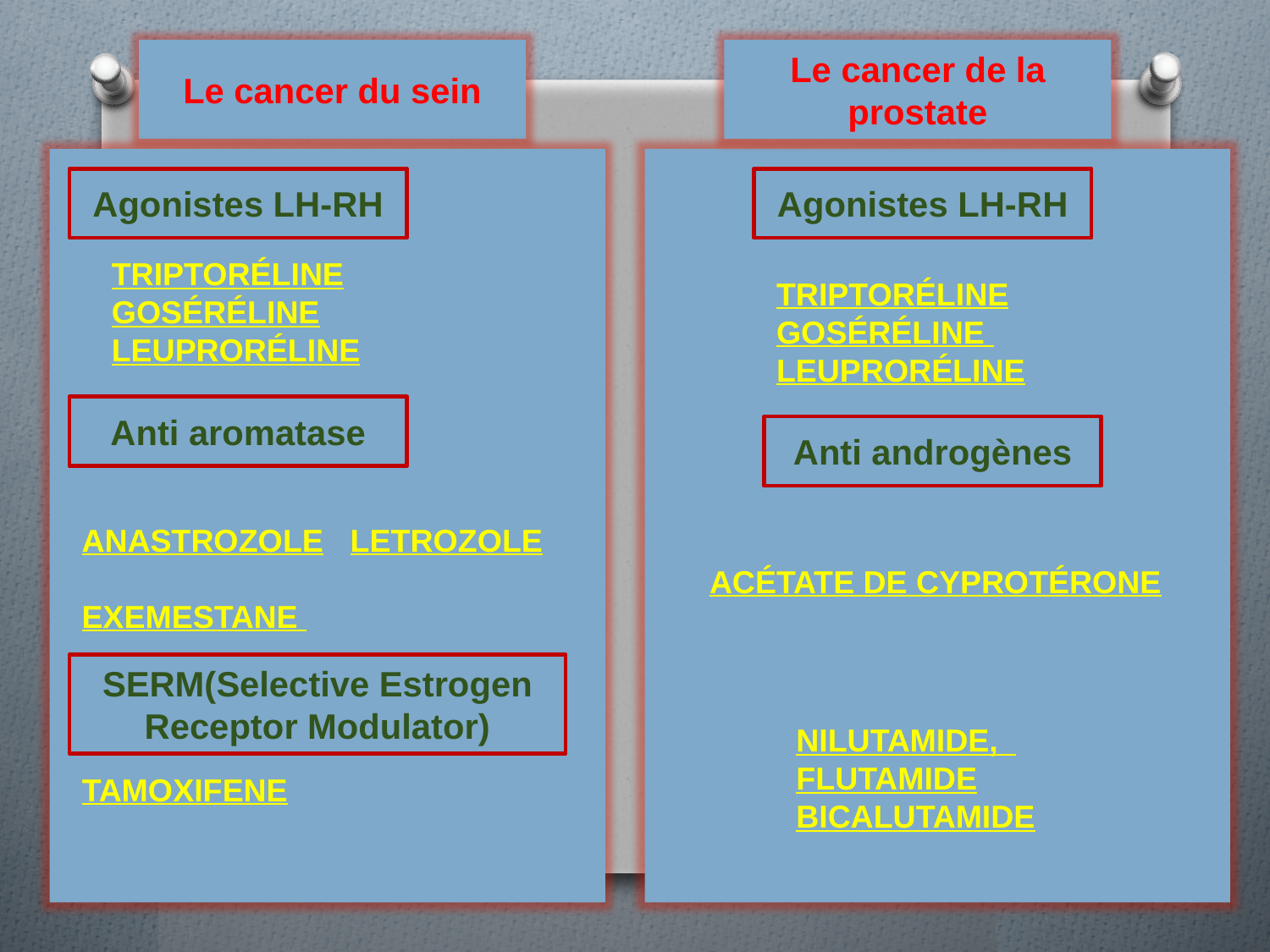

Le cancer du sein
Le cancer de la prostate

Agonistes LH-RH
Agonistes LH-RH
TRIPTORÉLINE
GOSÉRÉLINE LEUPRORÉLINE
TRIPTORÉLINE
GOSÉRÉLINE
LEUPRORÉLINE
Anti aromatase
Anti androgènes
Non stéroïdiens
ANASTROZOLE   LETROZOLE
Stéroïdiens
EXEMESTANE
Stéroïdiens
ACÉTATE DE CYPROTÉRONE
Non stéroïdiens
SERM(Selective Estrogen Receptor Modulator)
NILUTAMIDE,
FLUTAMIDE
BICALUTAMIDE
TAMOXIFENE